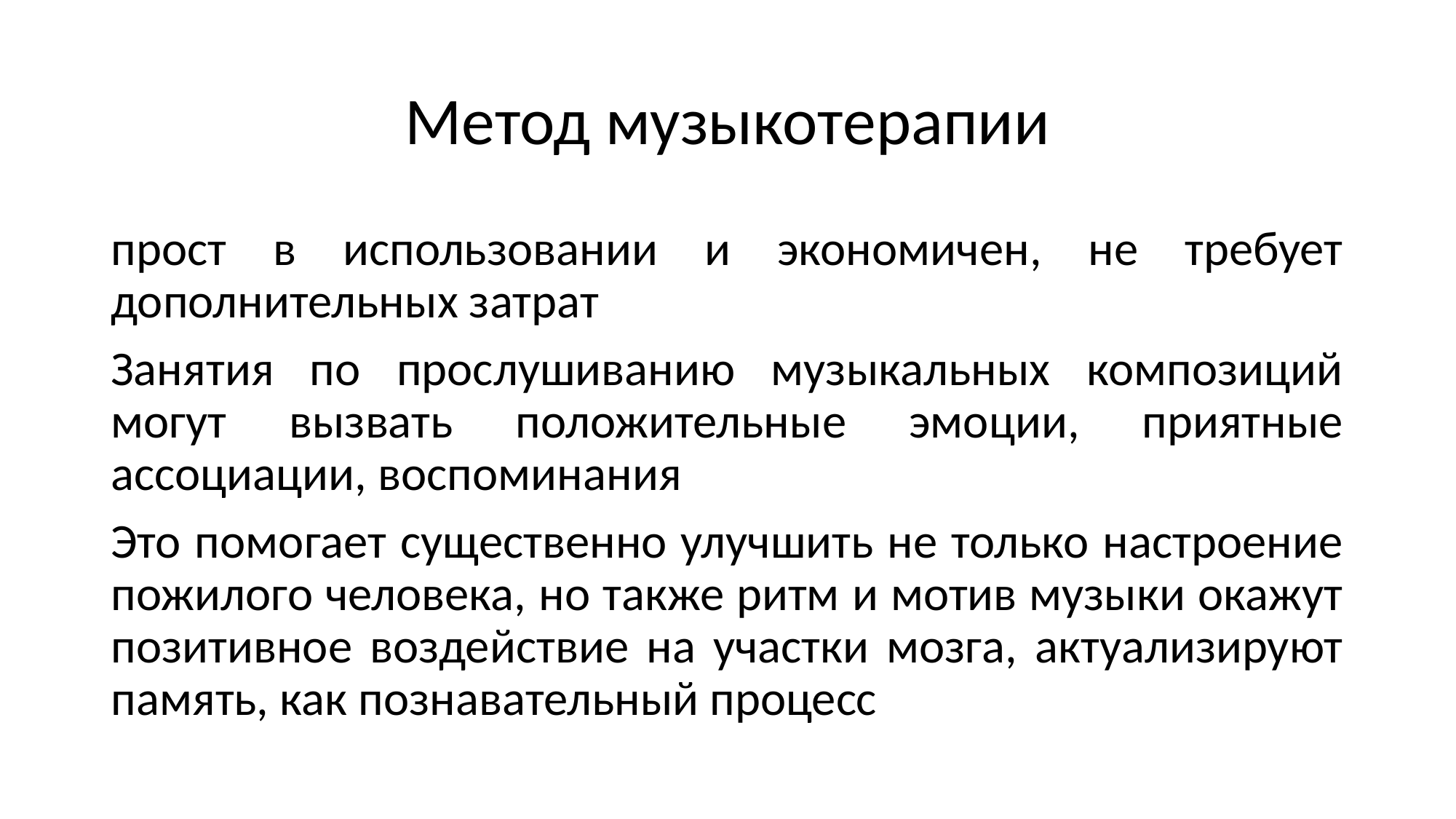

# Метод музыкотерапии
прост в использовании и экономичен, не требует дополнительных затрат
Занятия по прослушиванию музыкальных композиций могут вызвать положительные эмоции, приятные ассоциации, воспоминания
Это помогает существенно улучшить не только настроение пожилого человека, но также ритм и мотив музыки окажут позитивное воздействие на участки мозга, актуализируют память, как познавательный процесс